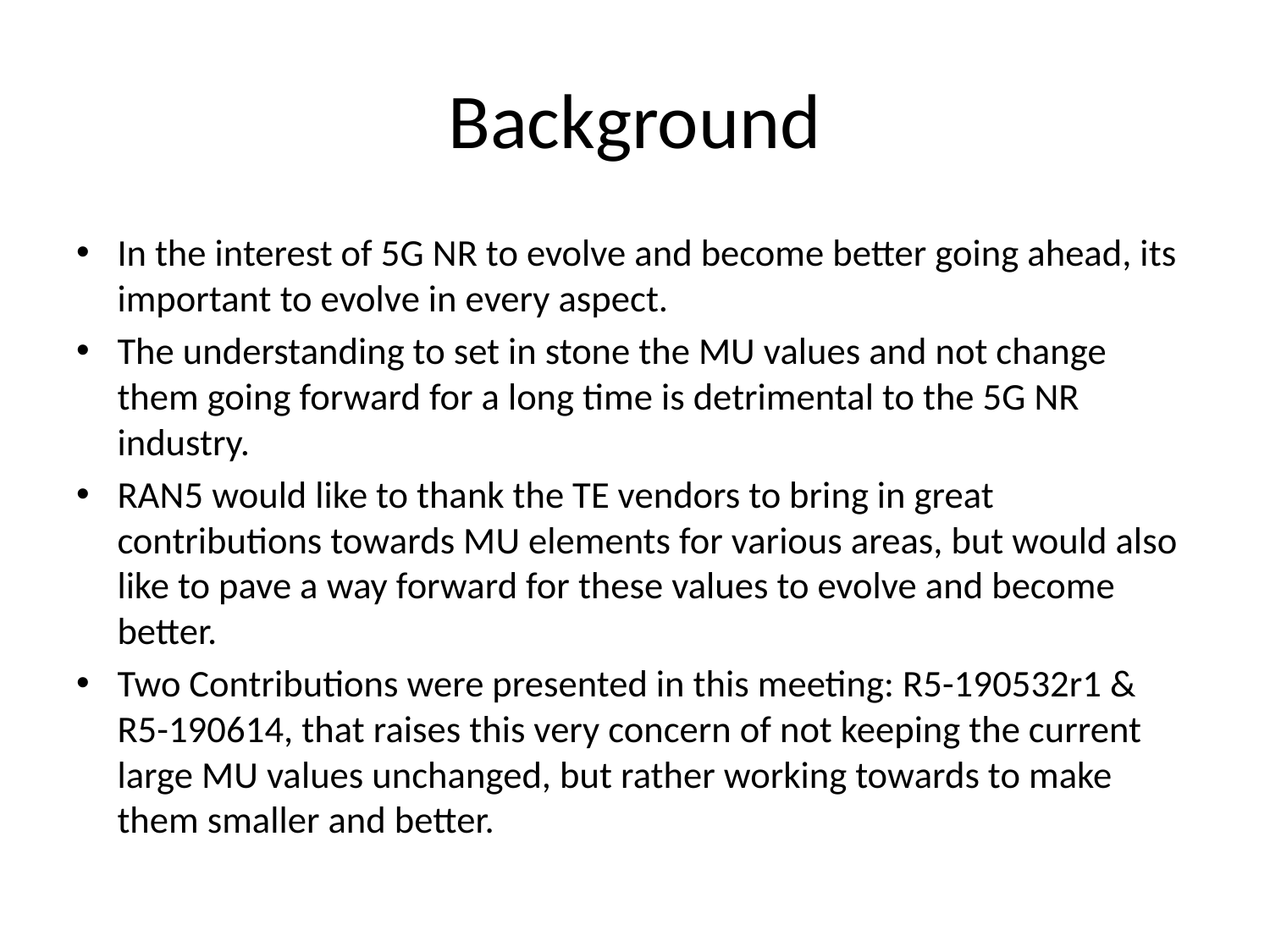

# Background
In the interest of 5G NR to evolve and become better going ahead, its important to evolve in every aspect.
The understanding to set in stone the MU values and not change them going forward for a long time is detrimental to the 5G NR industry.
RAN5 would like to thank the TE vendors to bring in great contributions towards MU elements for various areas, but would also like to pave a way forward for these values to evolve and become better.
Two Contributions were presented in this meeting: R5-190532r1 & R5-190614, that raises this very concern of not keeping the current large MU values unchanged, but rather working towards to make them smaller and better.